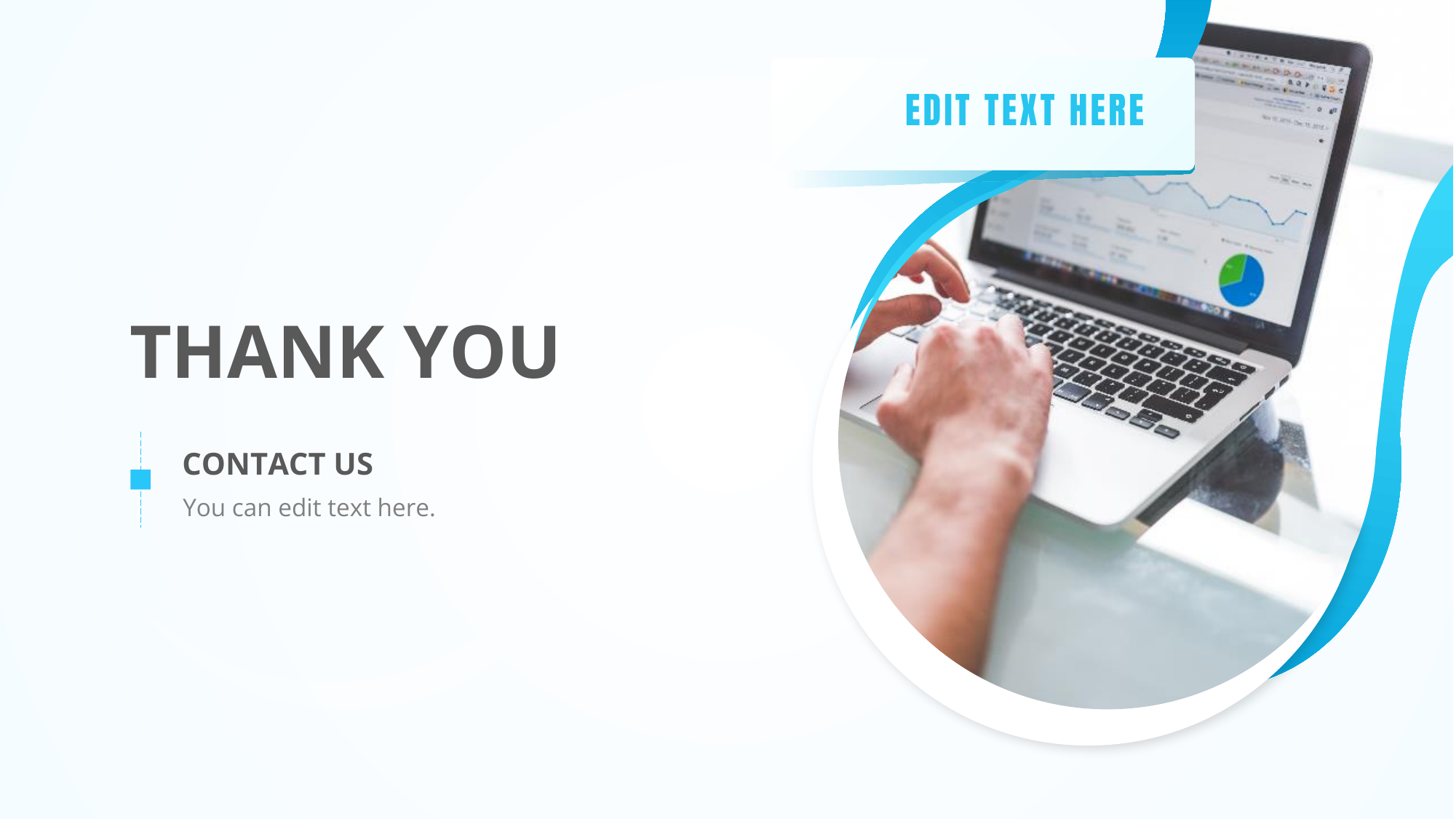

EDIT TEXT HERE

v

THANK YOU
CONTACT US
You can edit text here.